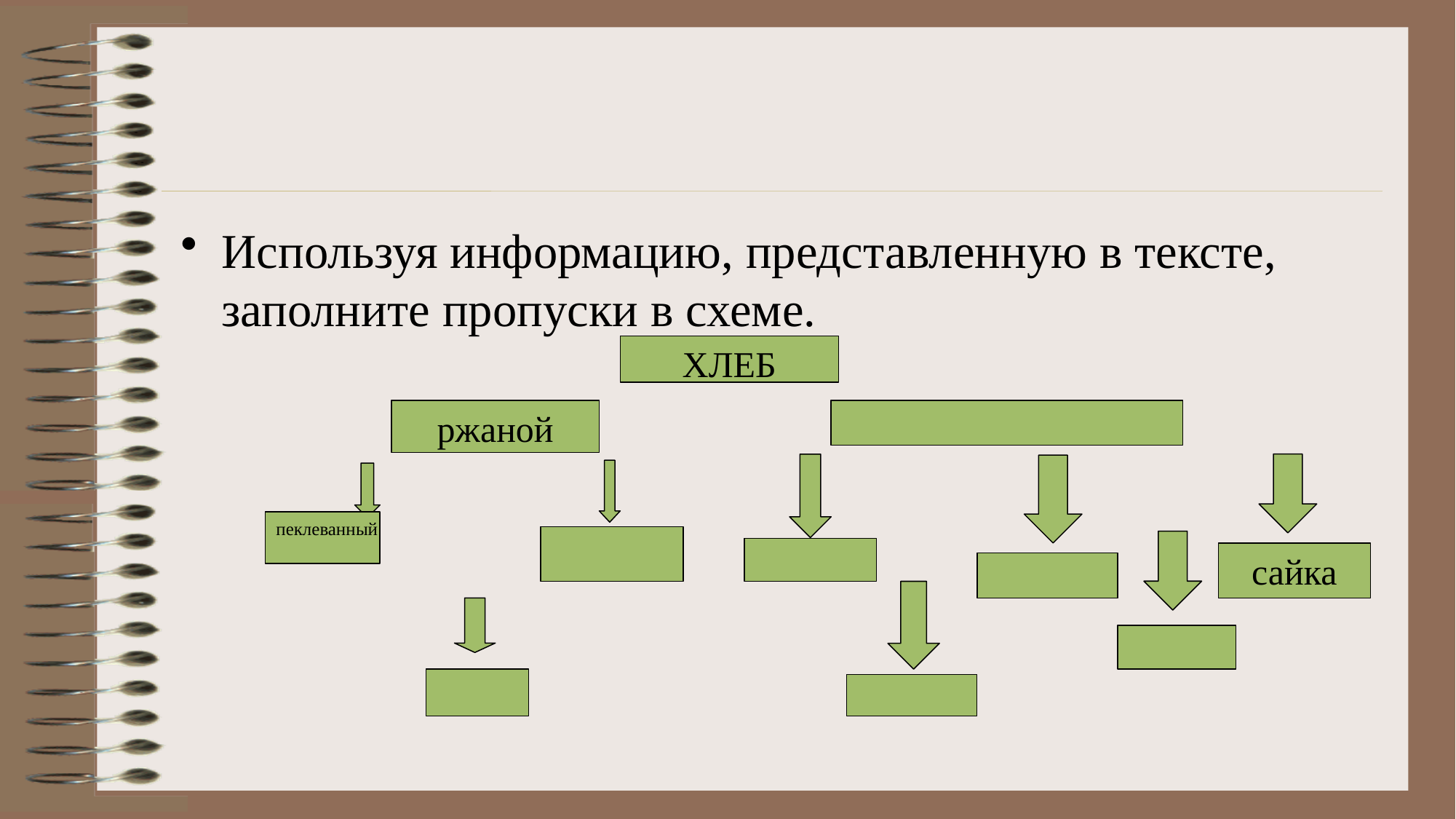

#
Используя информацию, представленную в тексте, заполните пропуски в схеме.
ХЛЕБ
ржаной

пеклеванный

сайка